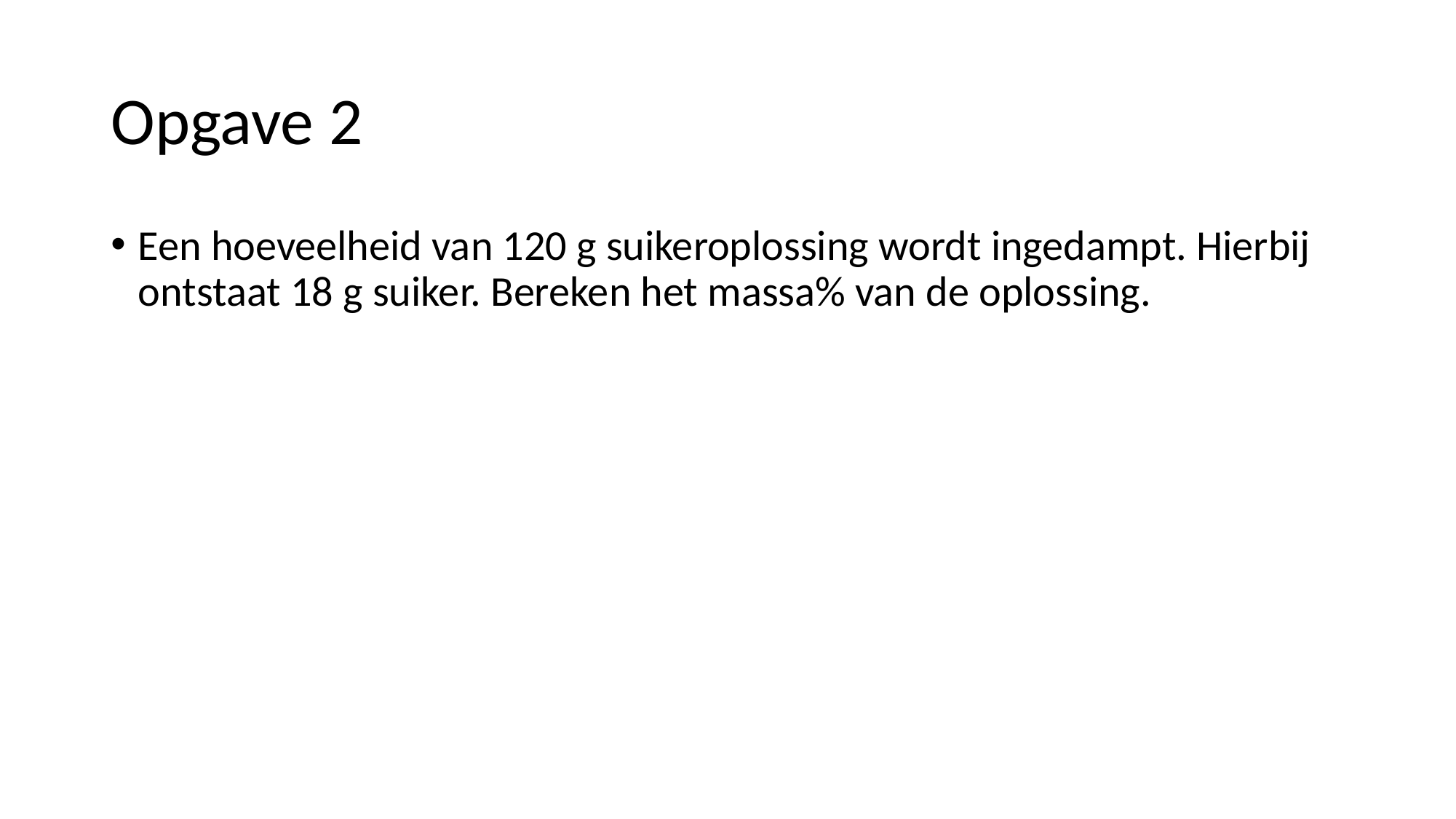

# Opgave 2
Een hoeveelheid van 120 g suikeroplossing wordt ingedampt. Hierbij ontstaat 18 g suiker. Bereken het massa% van de oplossing.